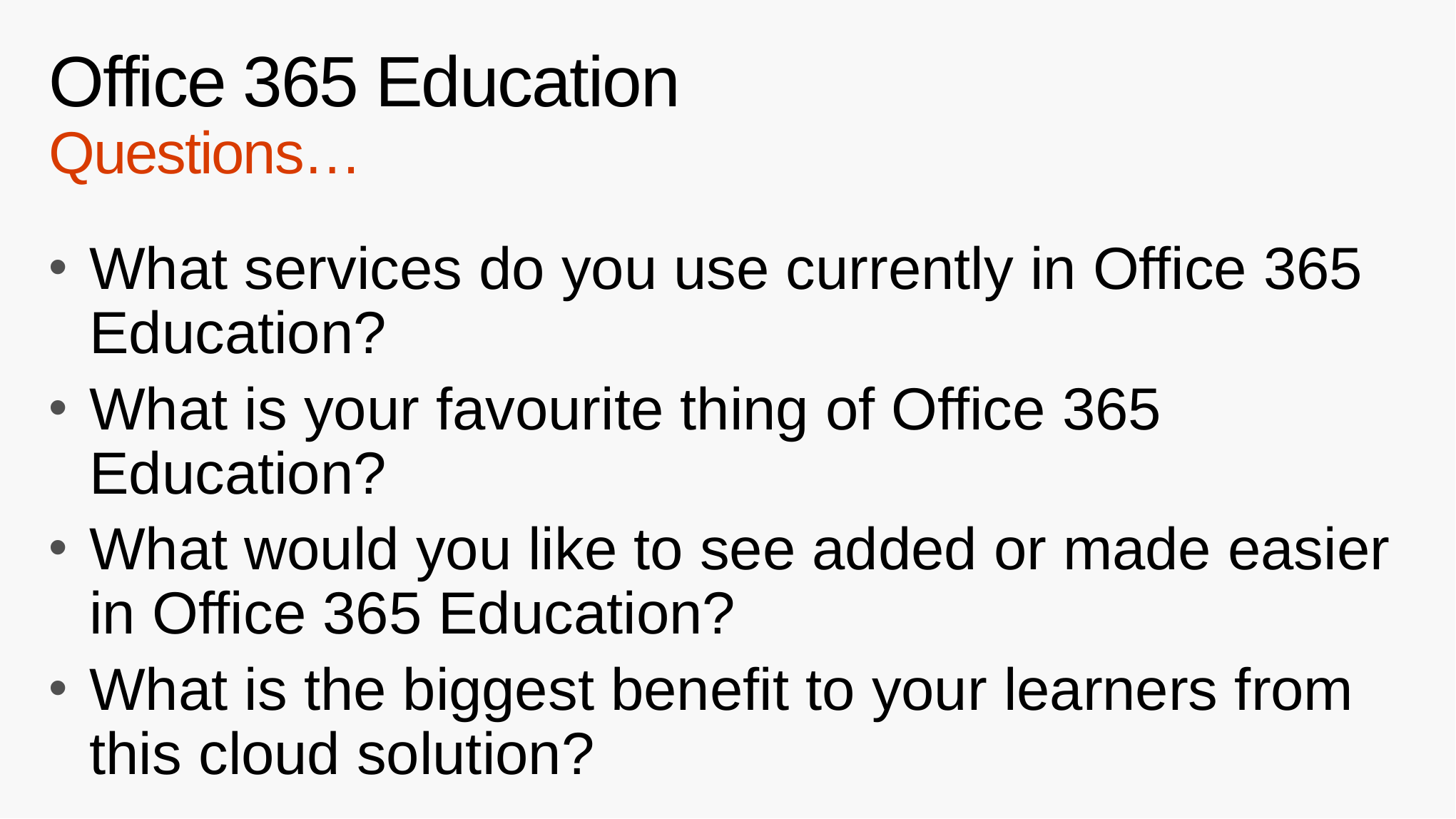

# Office 365 Education Questions…
What services do you use currently in Office 365 Education?
What is your favourite thing of Office 365 Education?
What would you like to see added or made easier in Office 365 Education?
What is the biggest benefit to your learners from this cloud solution?